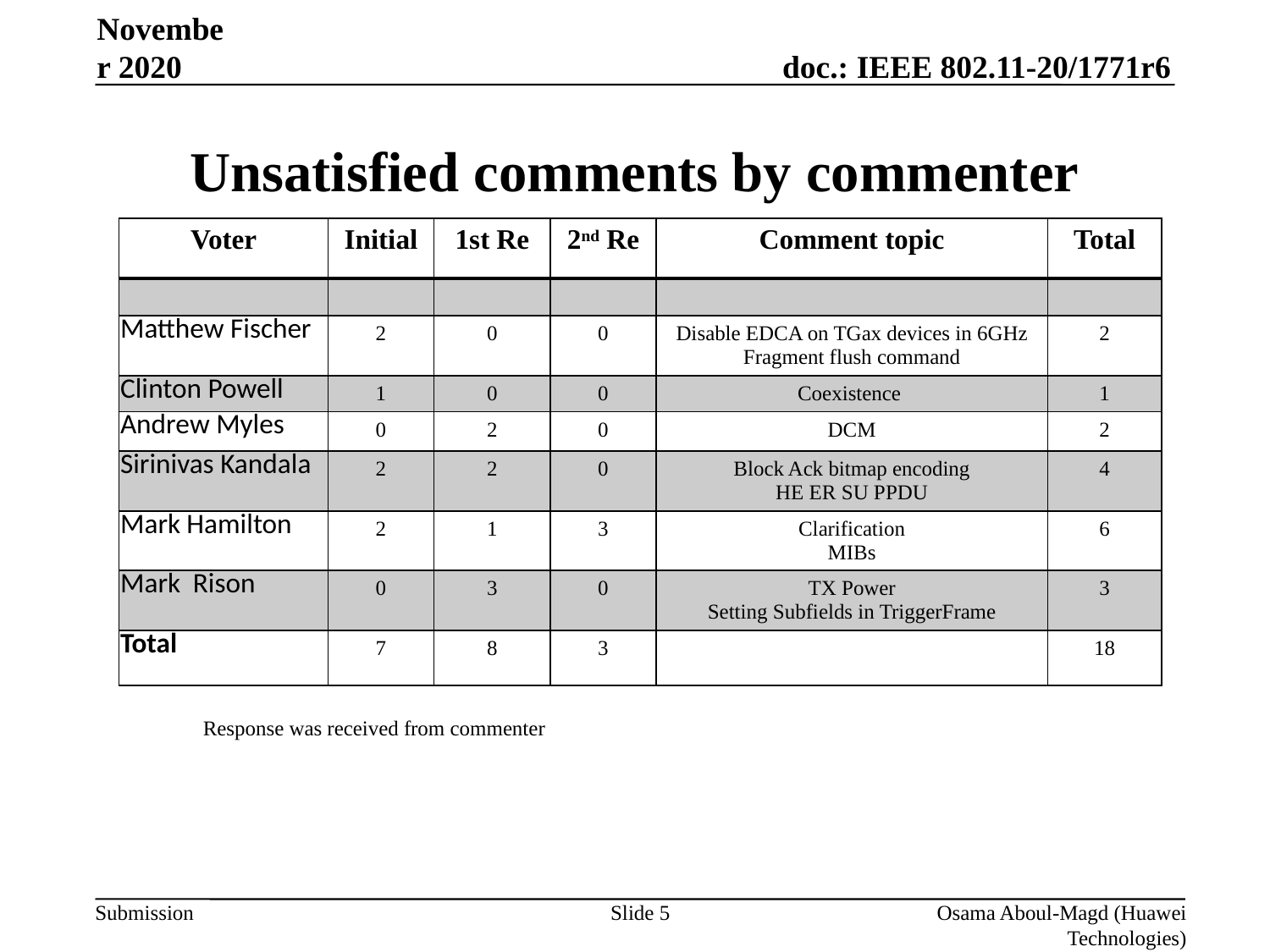

November 2020
# Unsatisfied comments by commenter
| Voter | Initial | 1st Re | 2nd Re | Comment topic | Total |
| --- | --- | --- | --- | --- | --- |
|  |  |  |  |  |  |
| Matthew Fischer | 2 | 0 | 0 | Disable EDCA on TGax devices in 6GHz Fragment flush command | 2 |
| Clinton Powell | 1 | 0 | 0 | Coexistence | 1 |
| Andrew Myles | 0 | 2 | 0 | DCM | 2 |
| Sirinivas Kandala | 2 | 2 | 0 | Block Ack bitmap encoding HE ER SU PPDU | 4 |
| Mark Hamilton | 2 | 1 | 3 | Clarification MIBs | 6 |
| Mark Rison | 0 | 3 | 0 | TX Power Setting Subfields in TriggerFrame | 3 |
| Total | 7 | 8 | 3 |  | 18 |
Response was received from commenter
Slide 5
Osama Aboul-Magd (Huawei Technologies)